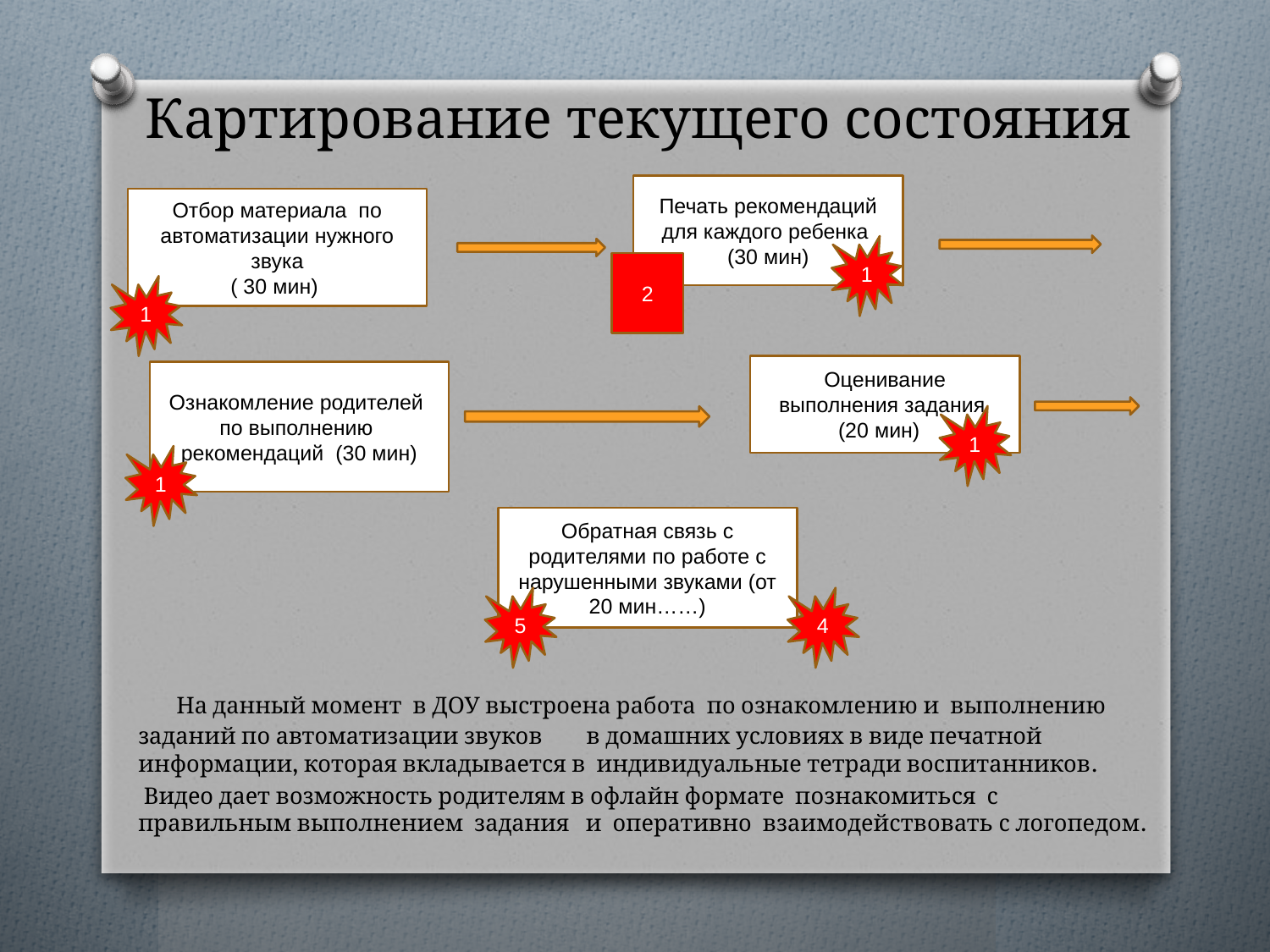

# Картирование текущего состояния
Печать рекомендаций для каждого ребенка
(30 мин)
Отбор материала  по автоматизации нужного звука
( 30 мин)

1

2
1
Оценивание выполнения задания  (20 мин)
Ознакомление родителей  по выполнению  рекомендаций  (30 мин)

1

1
Обратная связь с родителями по работе с нарушенными звуками (от 20 мин……)
4
5
    На данный момент  в ДОУ выстроена работа  по ознакомлению и  выполнению заданий по автоматизации звуков        в домашних условиях в виде печатной информации, которая вкладывается в  индивидуальные тетради воспитанников.
 Видео дает возможность родителям в офлайн формате  познакомиться  с правильным выполнением  задания   и  оперативно  взаимодействовать с логопедом.